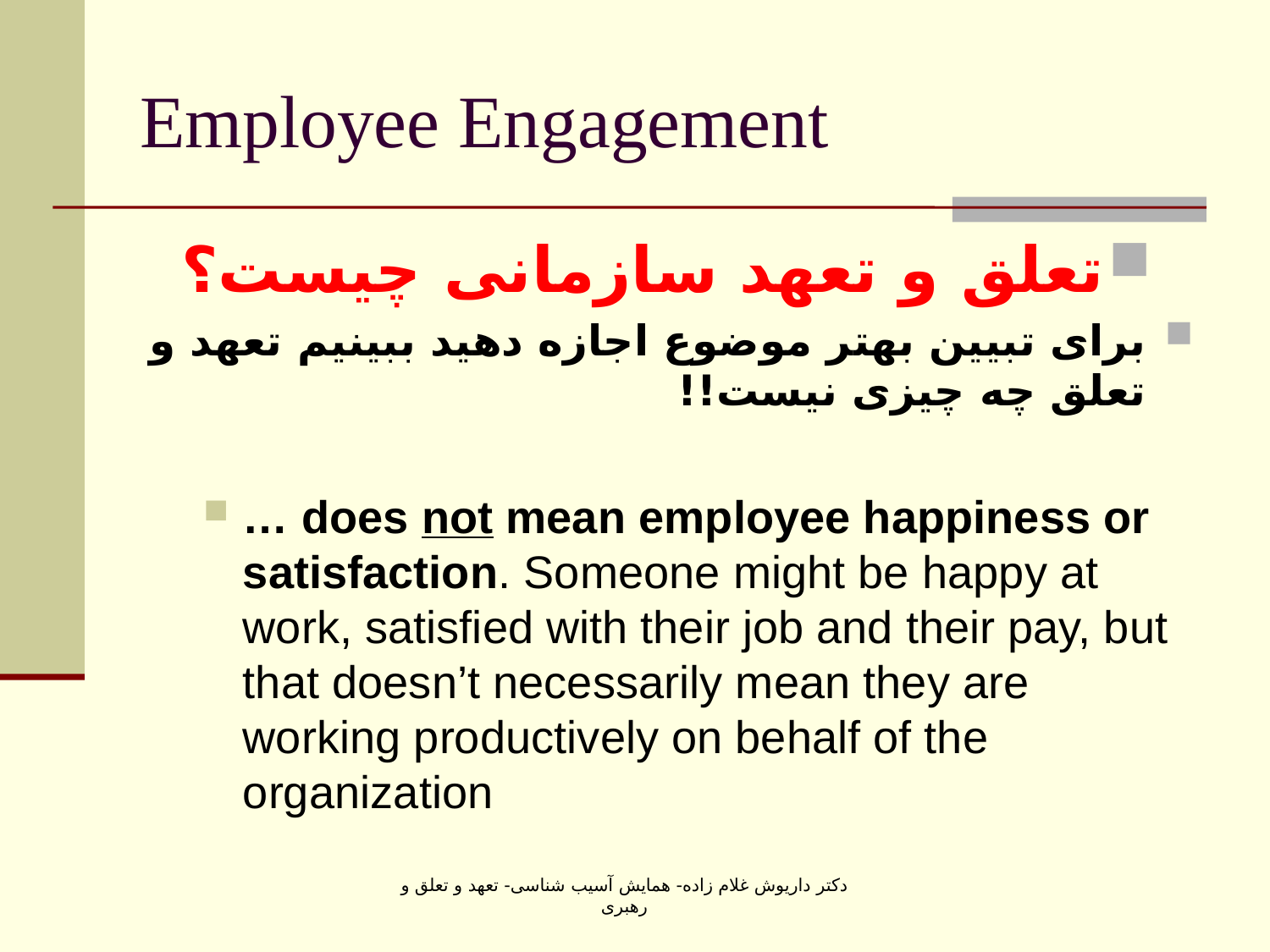

# Employee Engagement
تعلق و تعهد سازمانی چیست؟
برای تبیین بهتر موضوع اجازه دهید ببینیم تعهد و تعلق چه چیزی نیست!!

… does not mean employee happiness or satisfaction. Someone might be happy at work, satisfied with their job and their pay, but that doesn’t necessarily mean they are working productively on behalf of the organization

دکتر داریوش غلام زاده- همایش آسیب شناسی- تعهد و تعلق و رهبری